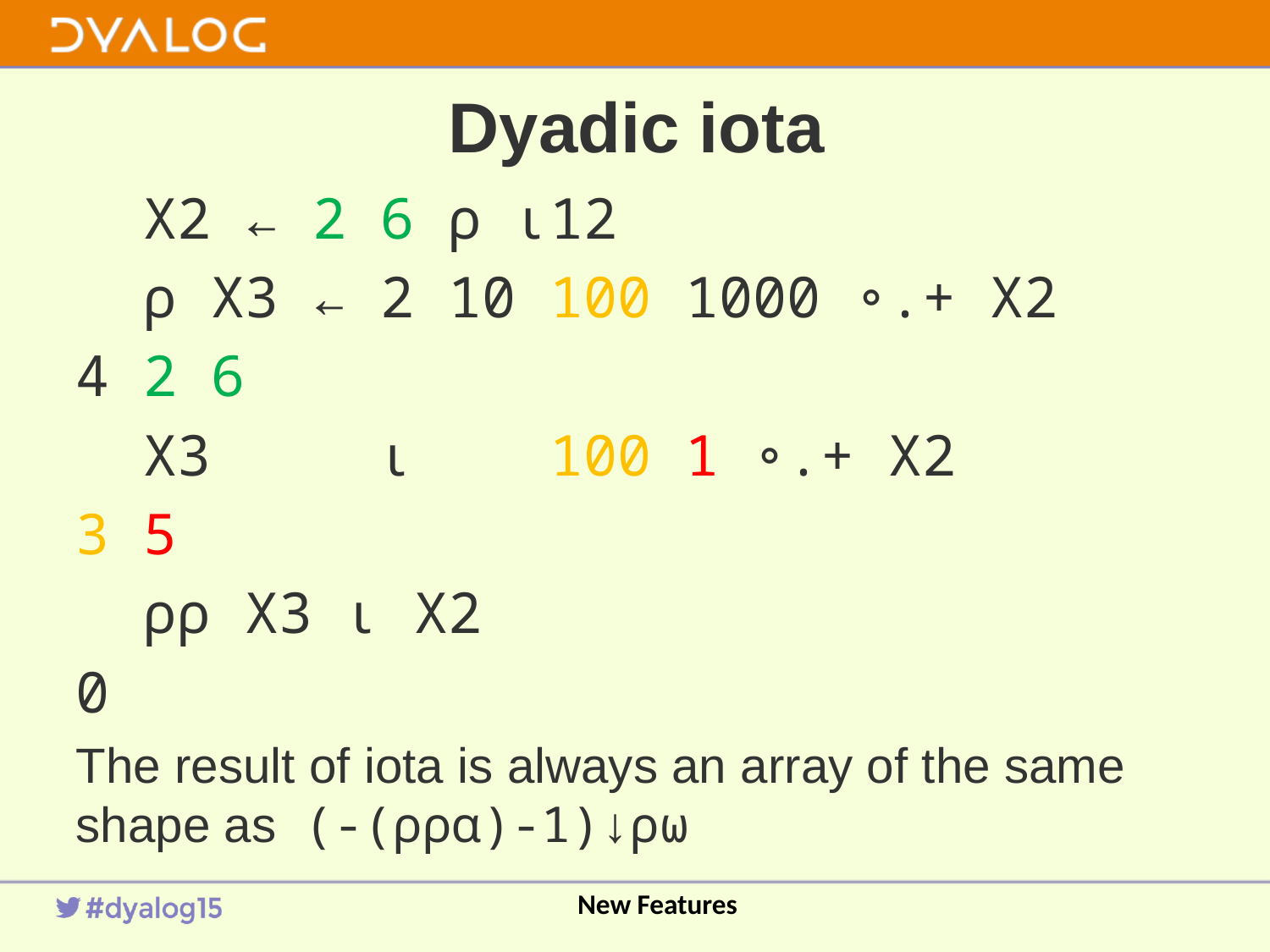

# Dyadic iota
  X2 ← 2 6 ⍴ ⍳12
  ⍴ X3 ← 2 10 100 1000 ∘.+ X2
4 2 6
  X3     ⍳    100 1 ∘.+ X2
3 5
  ⍴⍴ X3 ⍳ X2
0
The result of iota is always an array of the same shape as  (-(⍴⍴⍺)-1)↓⍴⍵

New Features